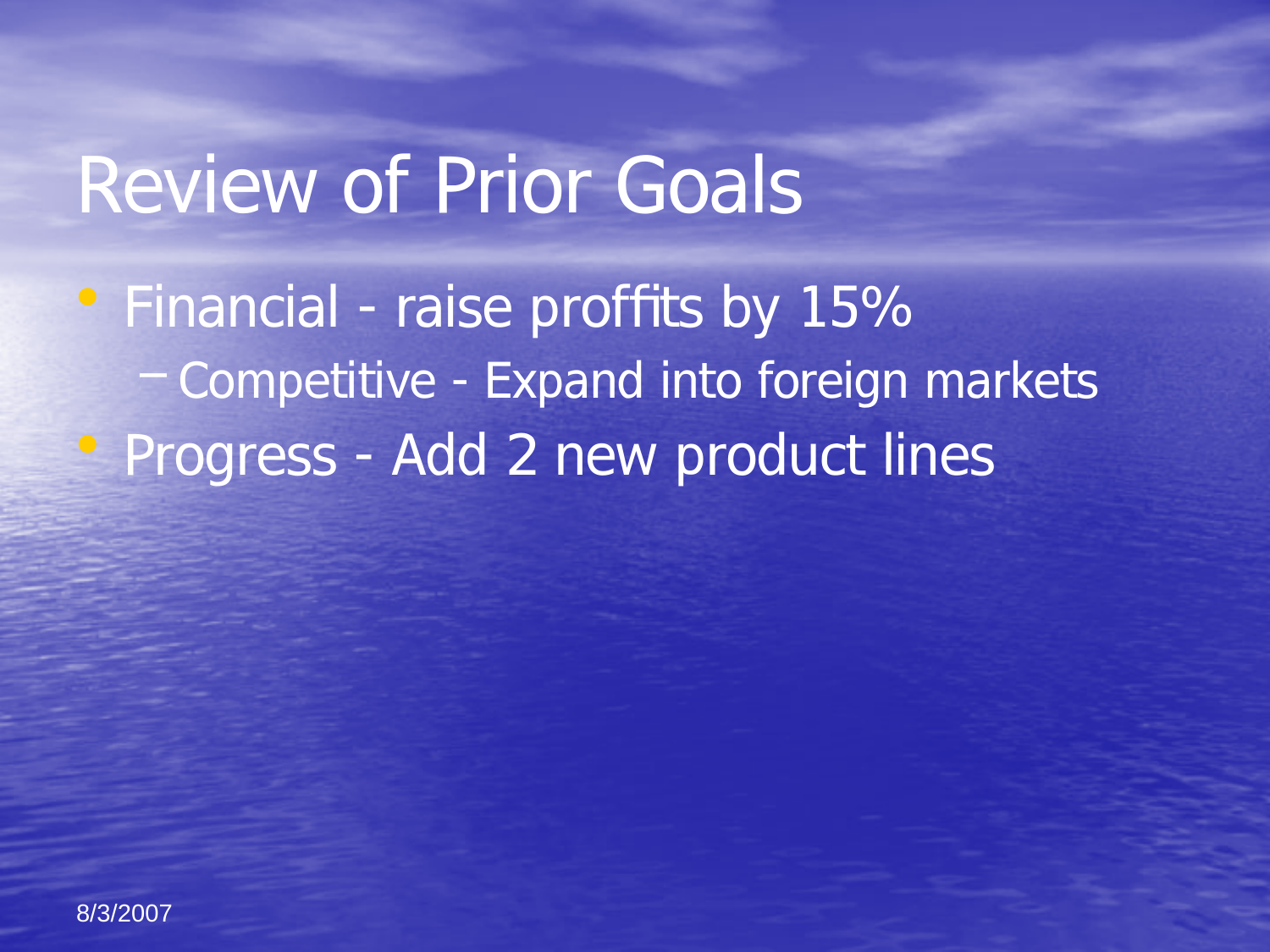

# Review of Prior Goals
Financial - raise proffits by 15%
Competitive - Expand into foreign markets
Progress - Add 2 new product lines
8/3/2007